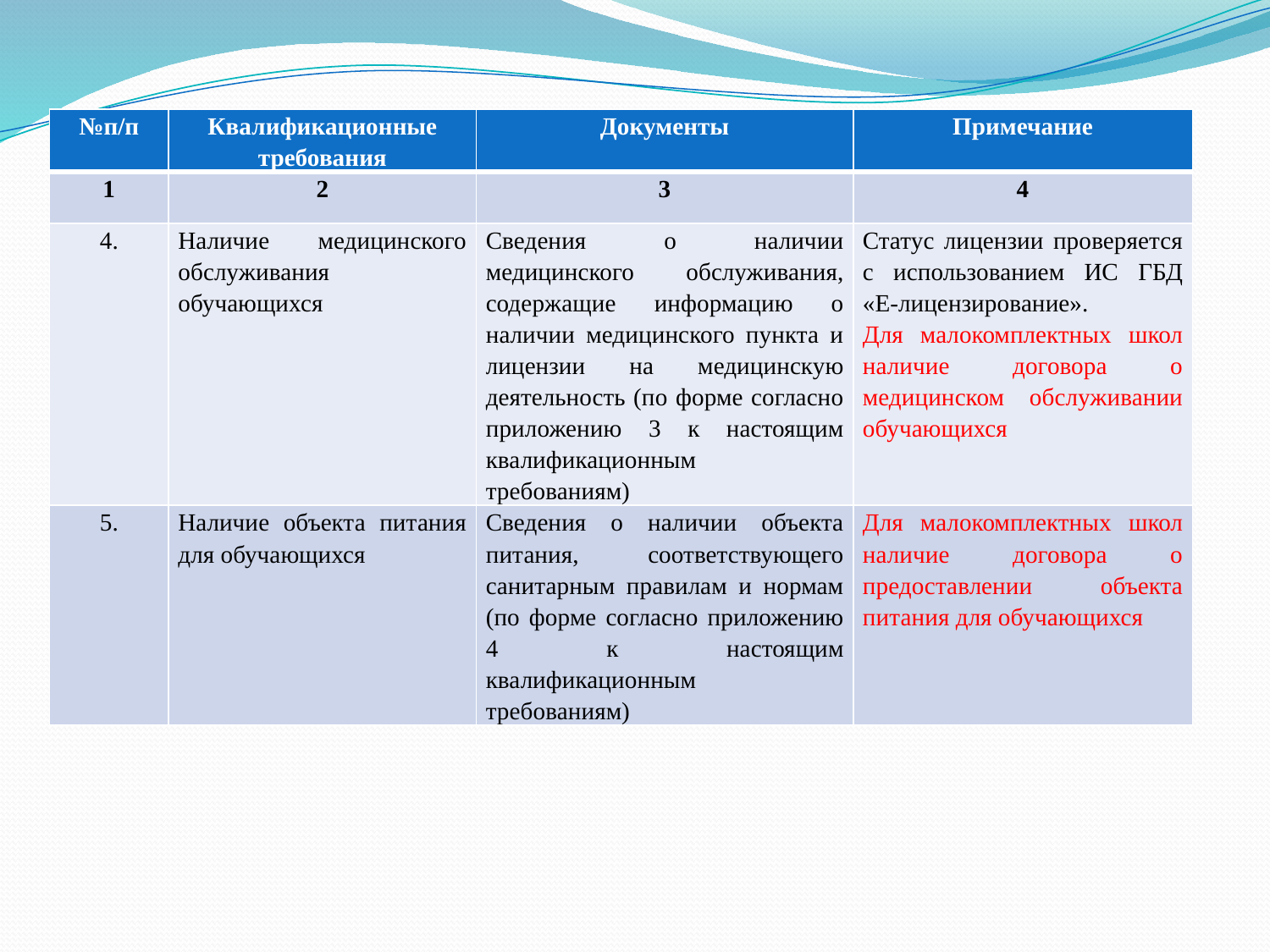

| №п/п | Квалификационные требования | Документы | Примечание |
| --- | --- | --- | --- |
| 1 | 2 | 3 | 4 |
| 4. | Наличие медицинского обслуживания обучающихся | Сведения о наличии медицинского обслуживания, содержащие информацию о наличии медицинского пункта и лицензии на медицинскую деятельность (по форме согласно приложению 3 к настоящим квалификационным требованиям) | Статус лицензии проверяется с использованием ИС ГБД «Е-лицензирование». Для малокомплектных школ наличие договора о медицинском обслуживании обучающихся |
| 5. | Наличие объекта питания для обучающихся | Сведения о наличии объекта питания, соответствующего санитарным правилам и нормам (по форме согласно приложению 4 к настоящим квалификационным требованиям) | Для малокомплектных школ наличие договора о предоставлении объекта питания для обучающихся |